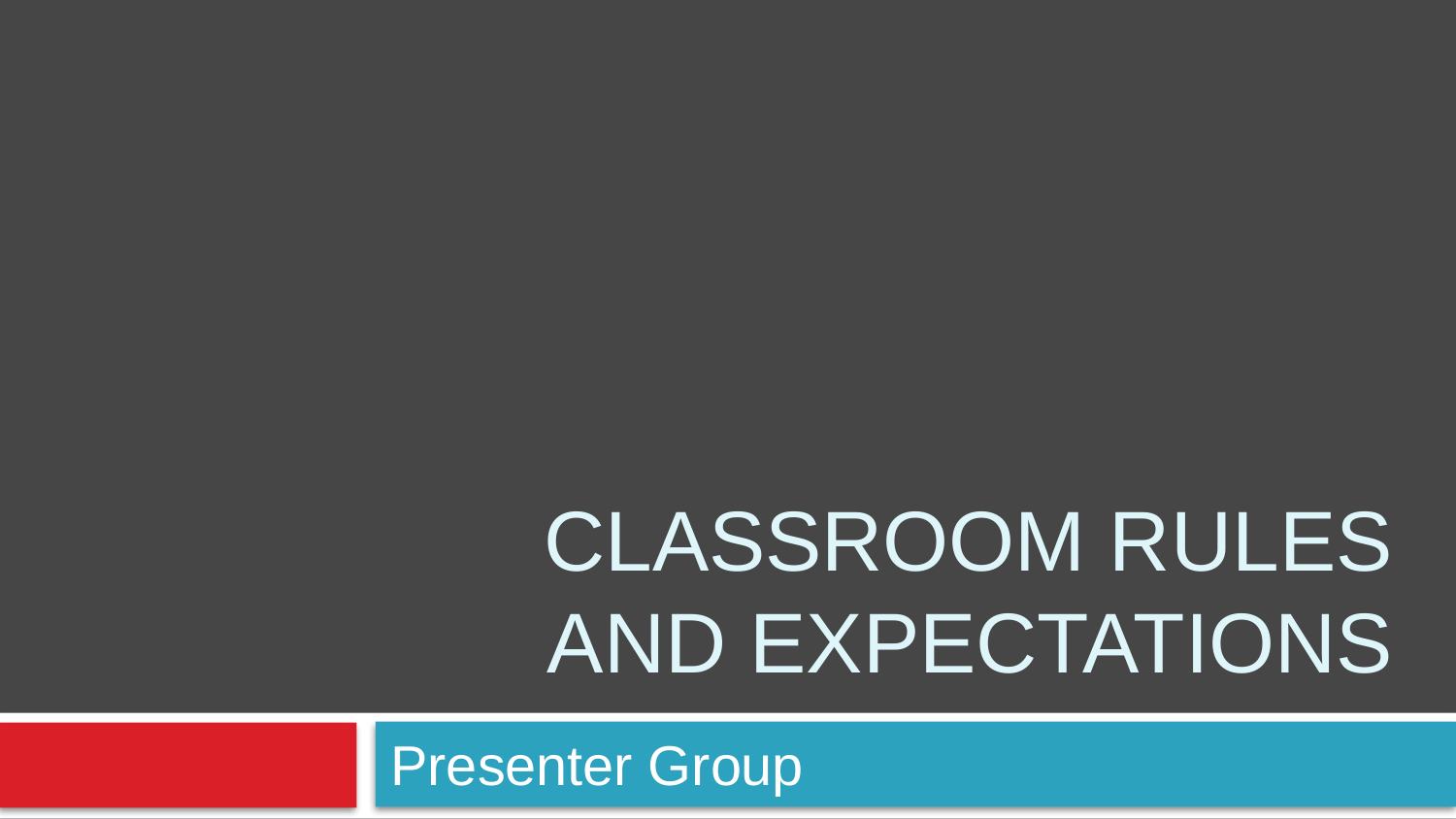

# Classroom Rules and Expectations
Presenter Group